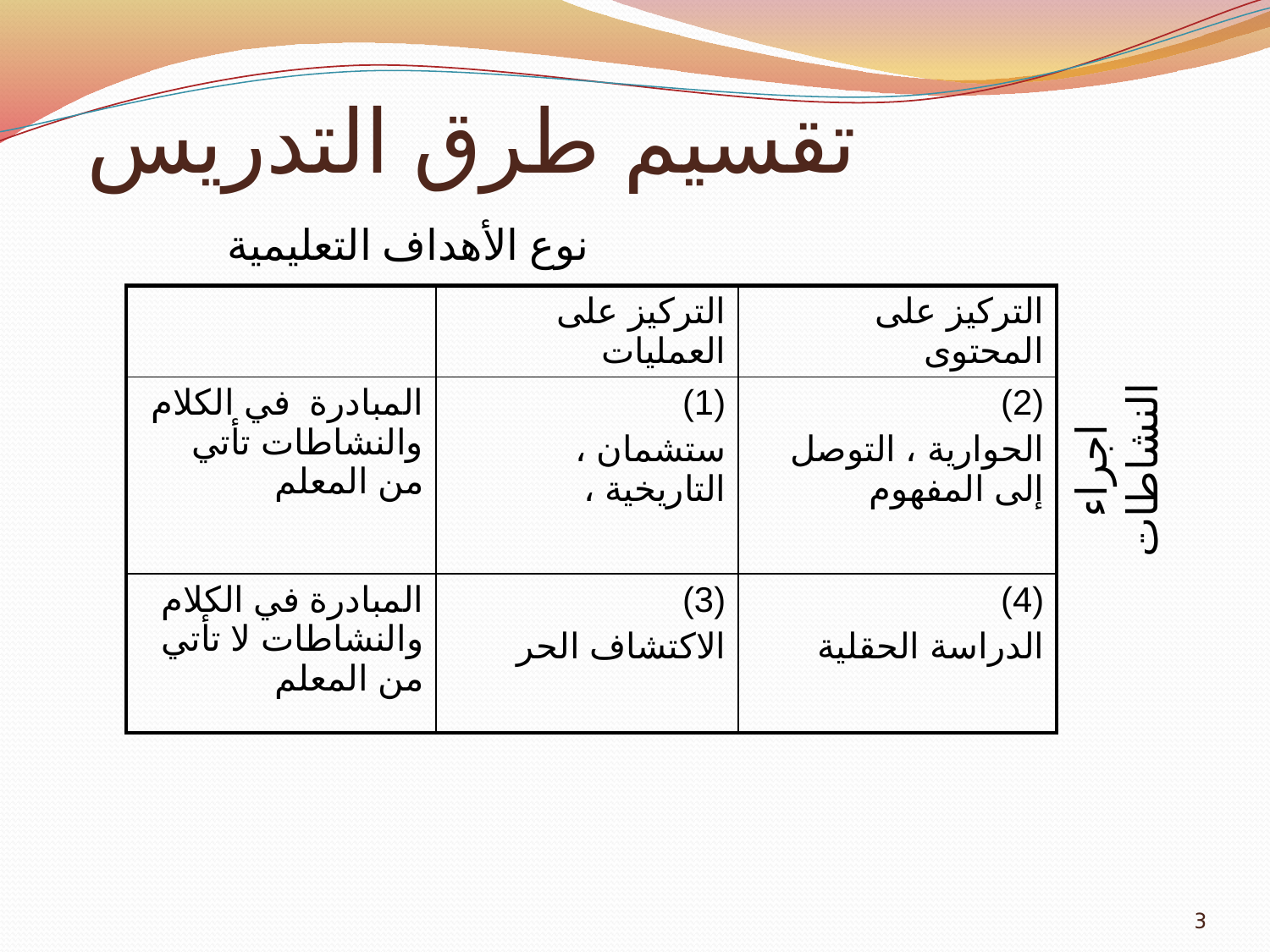

# تقسيم طرق التدريس
                   نوع الأهداف التعليمية
|  | التركيز على العمليات | التركيز على المحتوى |
| --- | --- | --- |
| المبادرة في الكلام والنشاطات تأتي من المعلم | (1) ستشمان ، التاريخية ، | (2) الحوارية ، التوصل إلى المفهوم |
| المبادرة في الكلام والنشاطات لا تأتي من المعلم | (3) الاكتشاف الحر | (4) الدراسة الحقلية |

     اجراء النشاطات

3